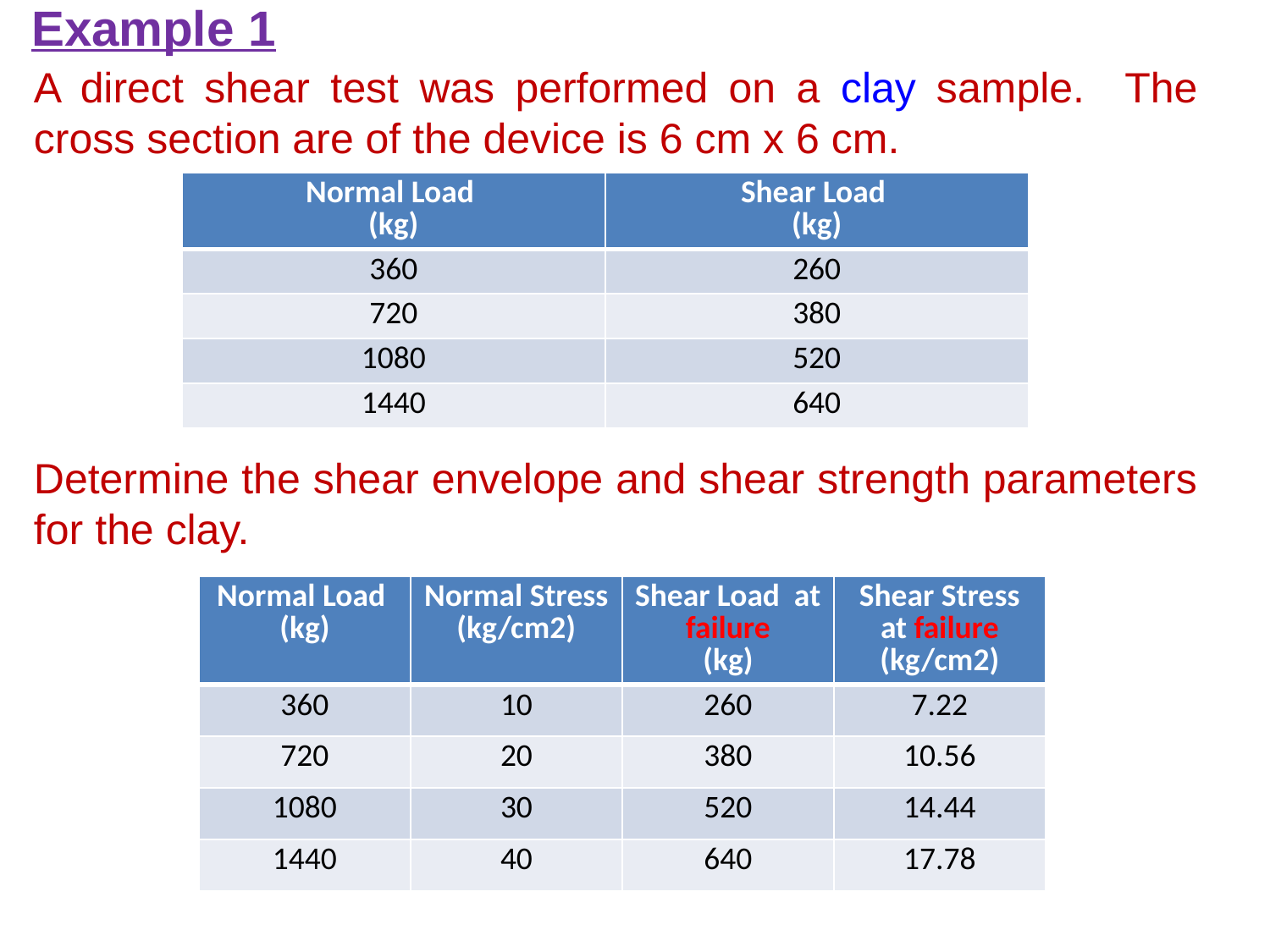

Example 1
A direct shear test was performed on a clay sample.  The cross section are of the device is 6 cm x 6 cm.

Determine the shear envelope and shear strength parameters for the clay.

| Normal Load (kg) | Shear Load (kg) |
| --- | --- |
| 360 | 260 |
| 720 | 380 |
| 1080 | 520 |
| 1440 | 640 |
| Normal Load (kg) | Normal Stress (kg/cm2) | Shear Load at failure (kg) | Shear Stress at failure (kg/cm2) |
| --- | --- | --- | --- |
| 360 | 10 | 260 | 7.22 |
| 720 | 20 | 380 | 10.56 |
| 1080 | 30 | 520 | 14.44 |
| 1440 | 40 | 640 | 17.78 |